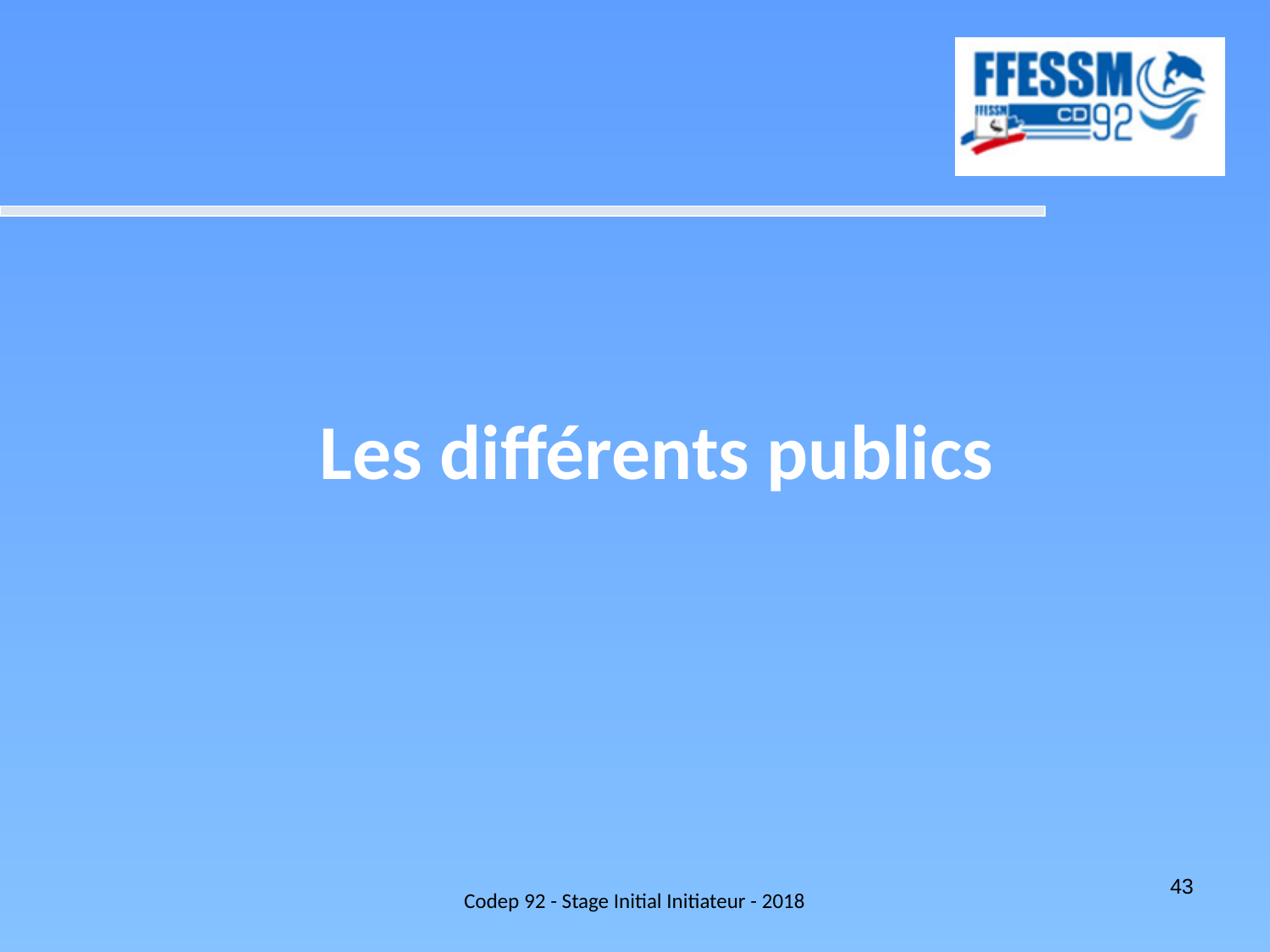

Les différents publics
Codep 92 - Stage Initial Initiateur - 2018
43